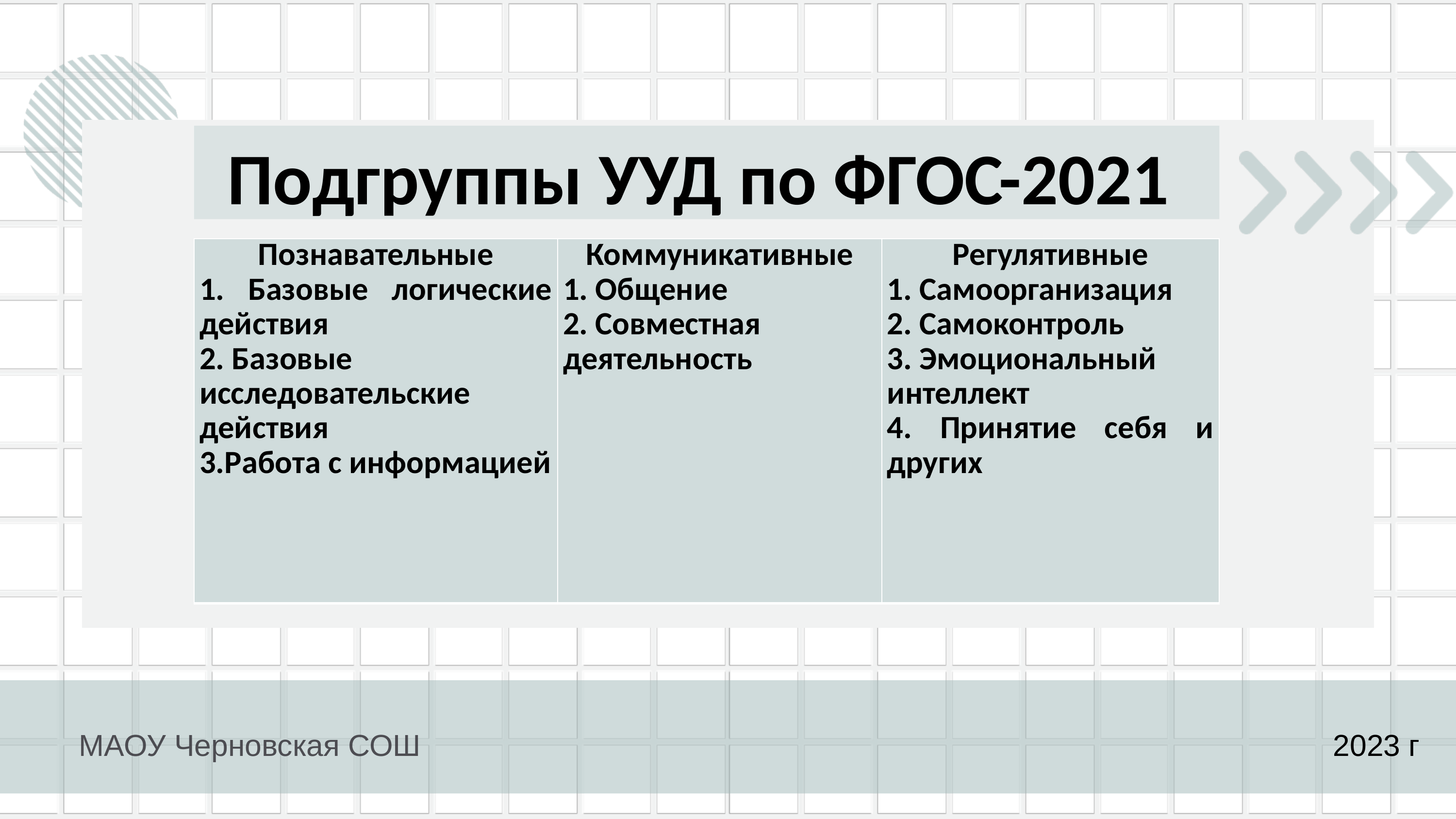

Подгруппы УУД по ФГОС-2021

| Познавательные 1. Базовые логические действия 2. Базовые исследовательские действия 3.Работа с информацией | Коммуникативные 1. Общение 2. Совместная деятельность | Регулятивные 1. Самоорганизация 2. Самоконтроль 3. Эмоциональный интеллект 4. Принятие себя и других |
| --- | --- | --- |

МАОУ Черновская СОШ
2023 г